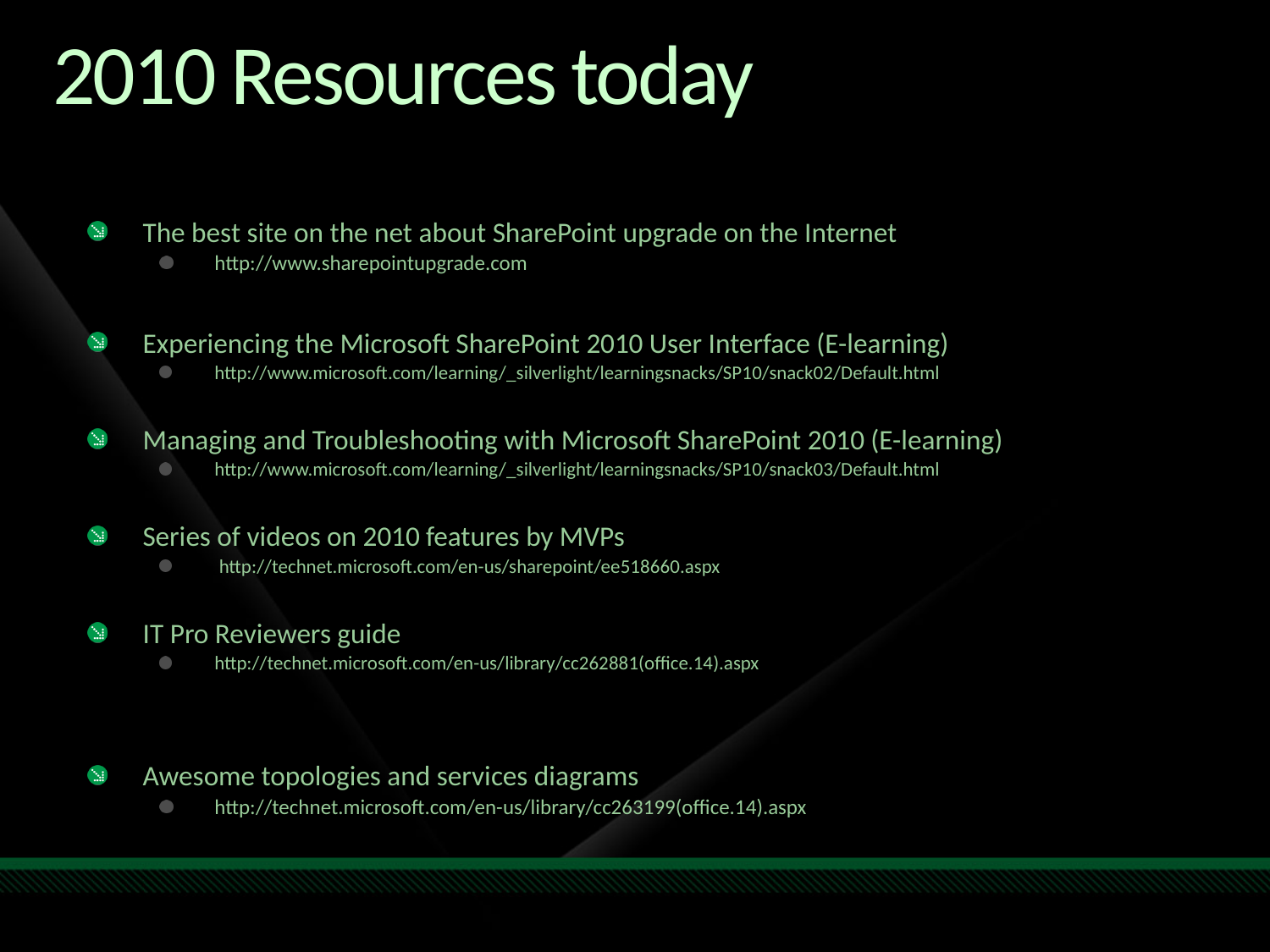

# 2010 Resources today
The best site on the net about SharePoint upgrade on the Internet
http://www.sharepointupgrade.com

Experiencing the Microsoft SharePoint 2010 User Interface (E-learning)
http://www.microsoft.com/learning/_silverlight/learningsnacks/SP10/snack02/Default.html

Managing and Troubleshooting with Microsoft SharePoint 2010 (E-learning)
http://www.microsoft.com/learning/_silverlight/learningsnacks/SP10/snack03/Default.html

Series of videos on 2010 features by MVPs
 http://technet.microsoft.com/en-us/sharepoint/ee518660.aspx

IT Pro Reviewers guide
http://technet.microsoft.com/en-us/library/cc262881(office.14).aspx

Awesome topologies and services diagrams
http://technet.microsoft.com/en-us/library/cc263199(office.14).aspx